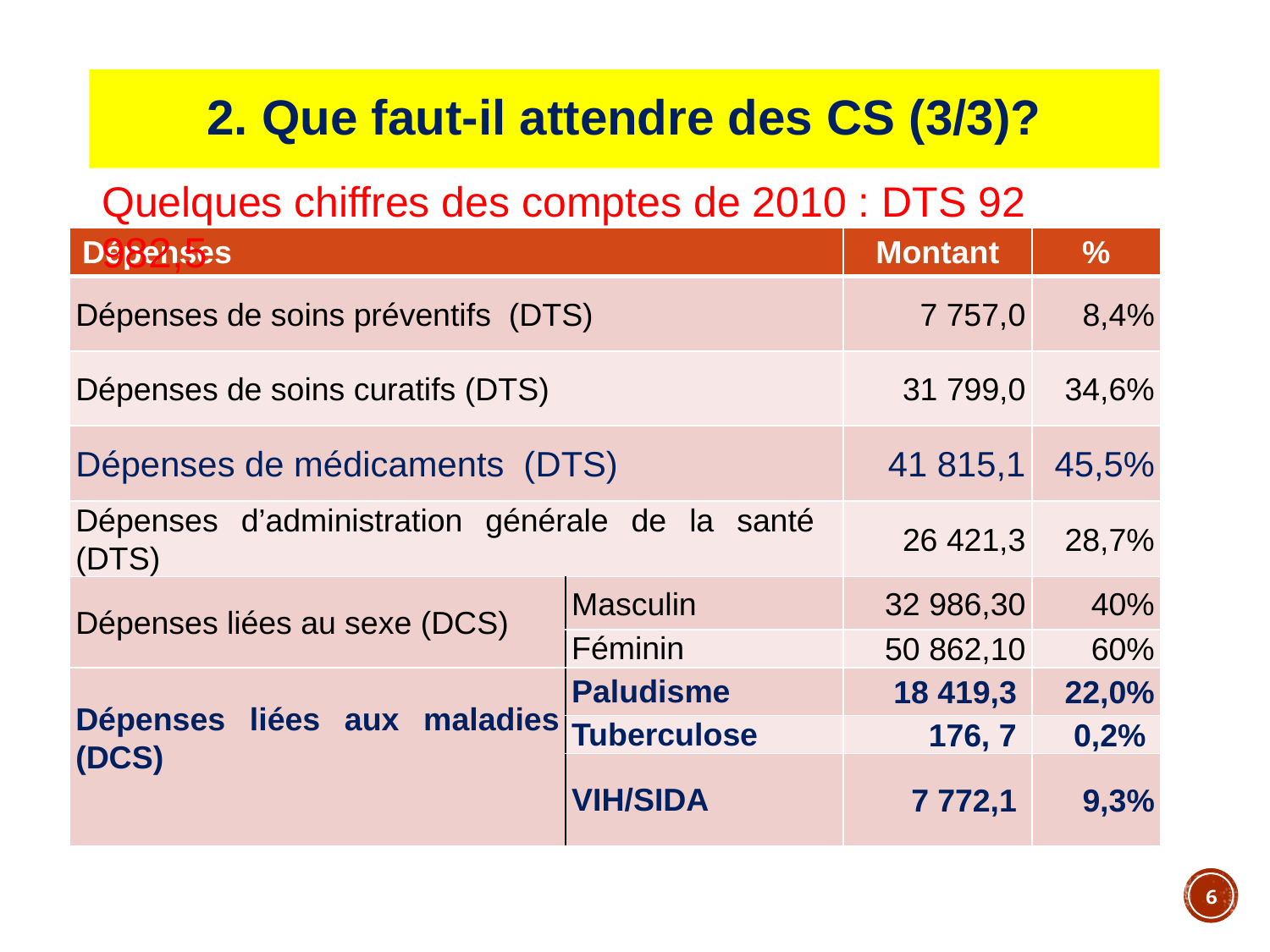

2. Que faut-il attendre des CS (3/3)?
Quelques chiffres des comptes de 2010 : DTS 92 982,5
| Dépenses |  | Montant | % |
| --- | --- | --- | --- |
| Dépenses de soins préventifs (DTS) |  | 7 757,0 | 8,4% |
| Dépenses de soins curatifs (DTS) |  | 31 799,0 | 34,6% |
| Dépenses de médicaments (DTS) |  | 41 815,1 | 45,5% |
| Dépenses d’administration générale de la santé (DTS) |  | 26 421,3 | 28,7% |
| Dépenses liées au sexe (DCS) | Masculin | 32 986,30 | 40% |
|  | Féminin | 50 862,10 | 60% |
| Dépenses liées aux maladies (DCS) | Paludisme | 18 419,3 | 22,0% |
|  | Tuberculose | 176, 7 | 0,2% |
|  | VIH/SIDA | 7 772,1 | 9,3% |
6